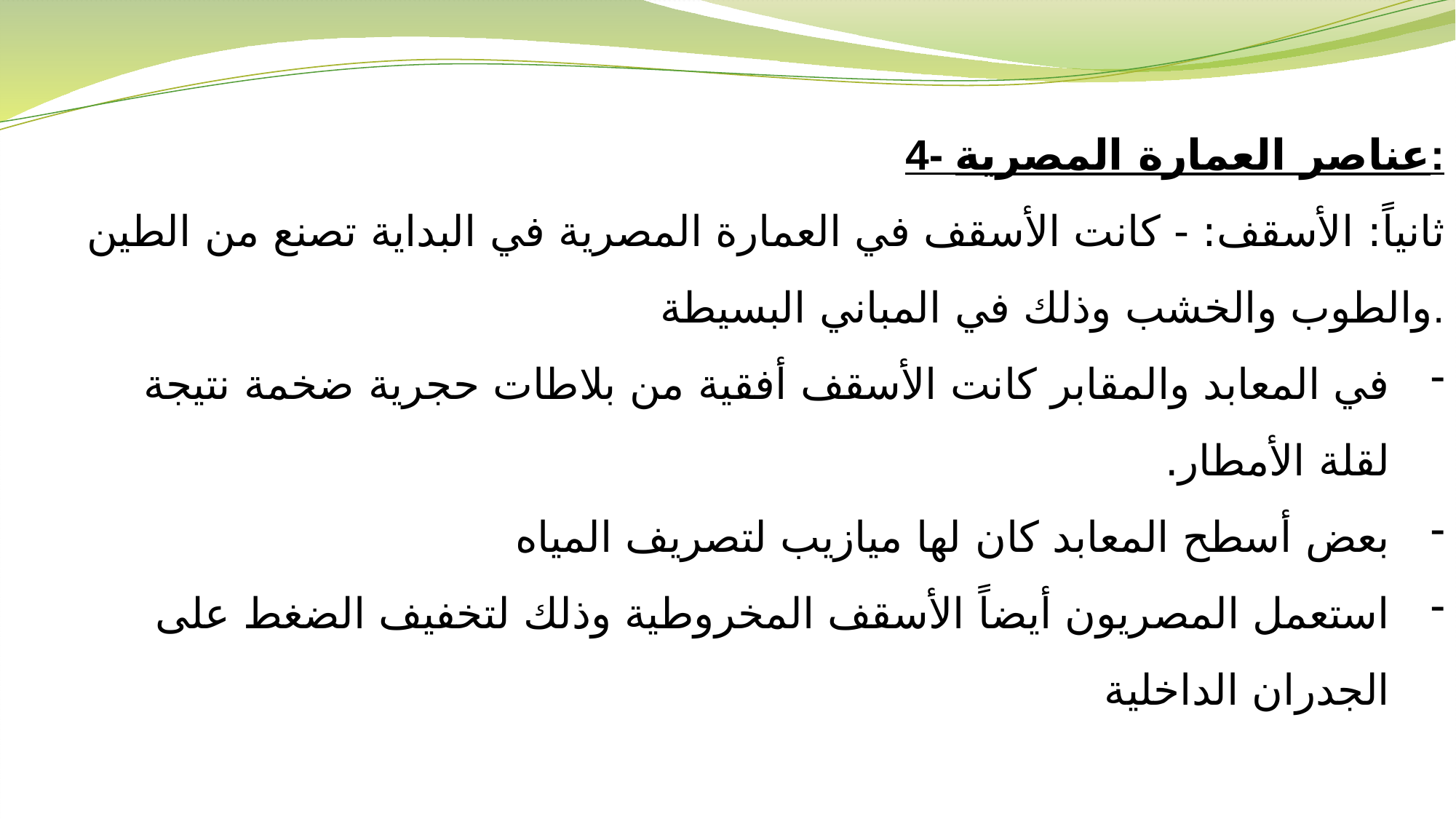

4- عناصر العمارة المصرية:
ثانياً: الأسقف: - كانت الأسقف في العمارة المصرية في البداية تصنع من الطين والطوب والخشب وذلك في المباني البسيطة.
في المعابد والمقابر كانت الأسقف أفقية من بلاطات حجرية ضخمة نتيجة لقلة الأمطار.
بعض أسطح المعابد كان لها ميازيب لتصريف المياه
استعمل المصريون أيضاً الأسقف المخروطية وذلك لتخفيف الضغط على الجدران الداخلية